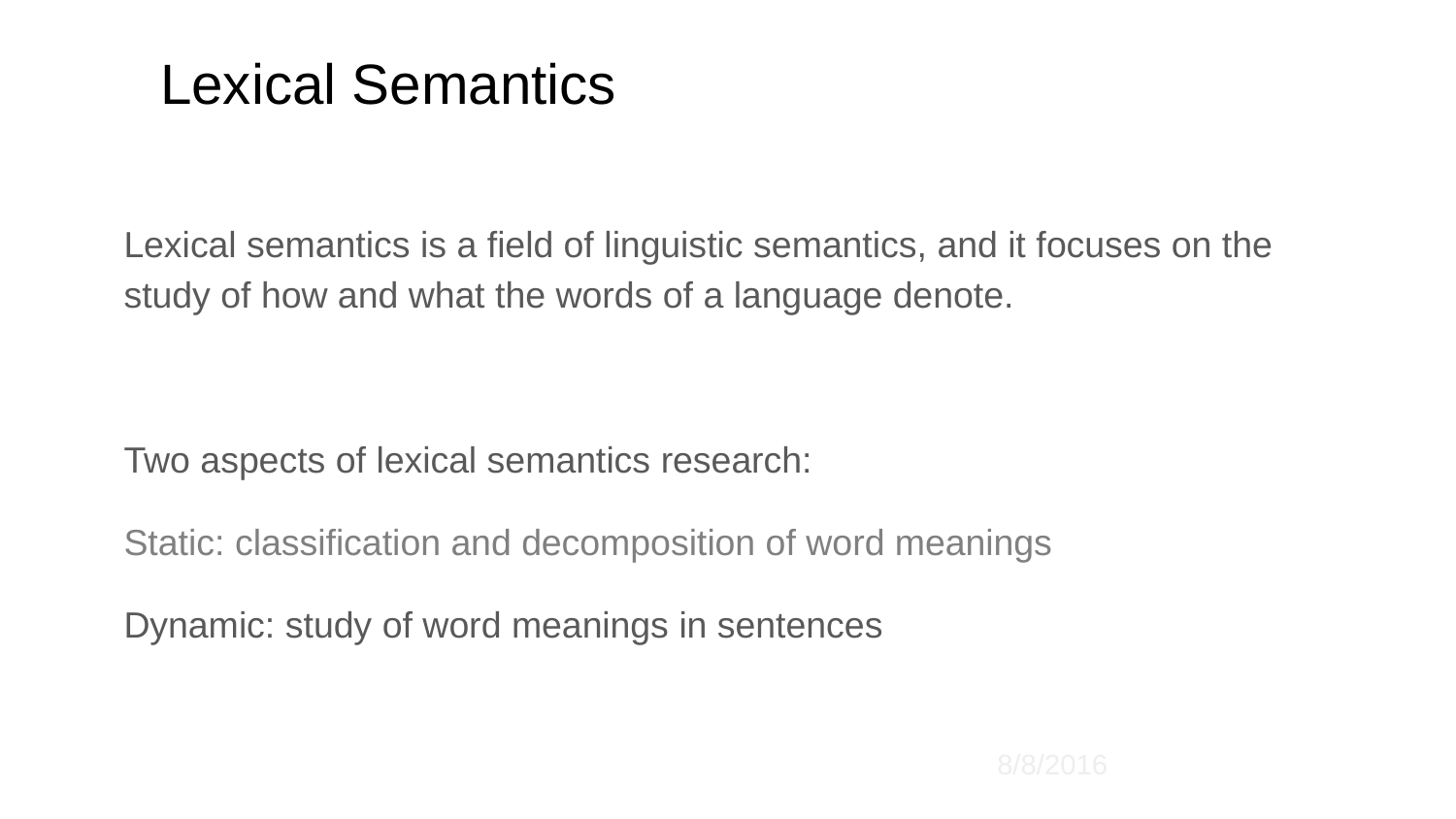

# Lexical Semantics
Lexical semantics is a field of linguistic semantics, and it focuses on the study of how and what the words of a language denote.

Two aspects of lexical semantics research:
Static: classification and decomposition of word meanings
Dynamic: study of word meanings in sentences
8/8/2016
6